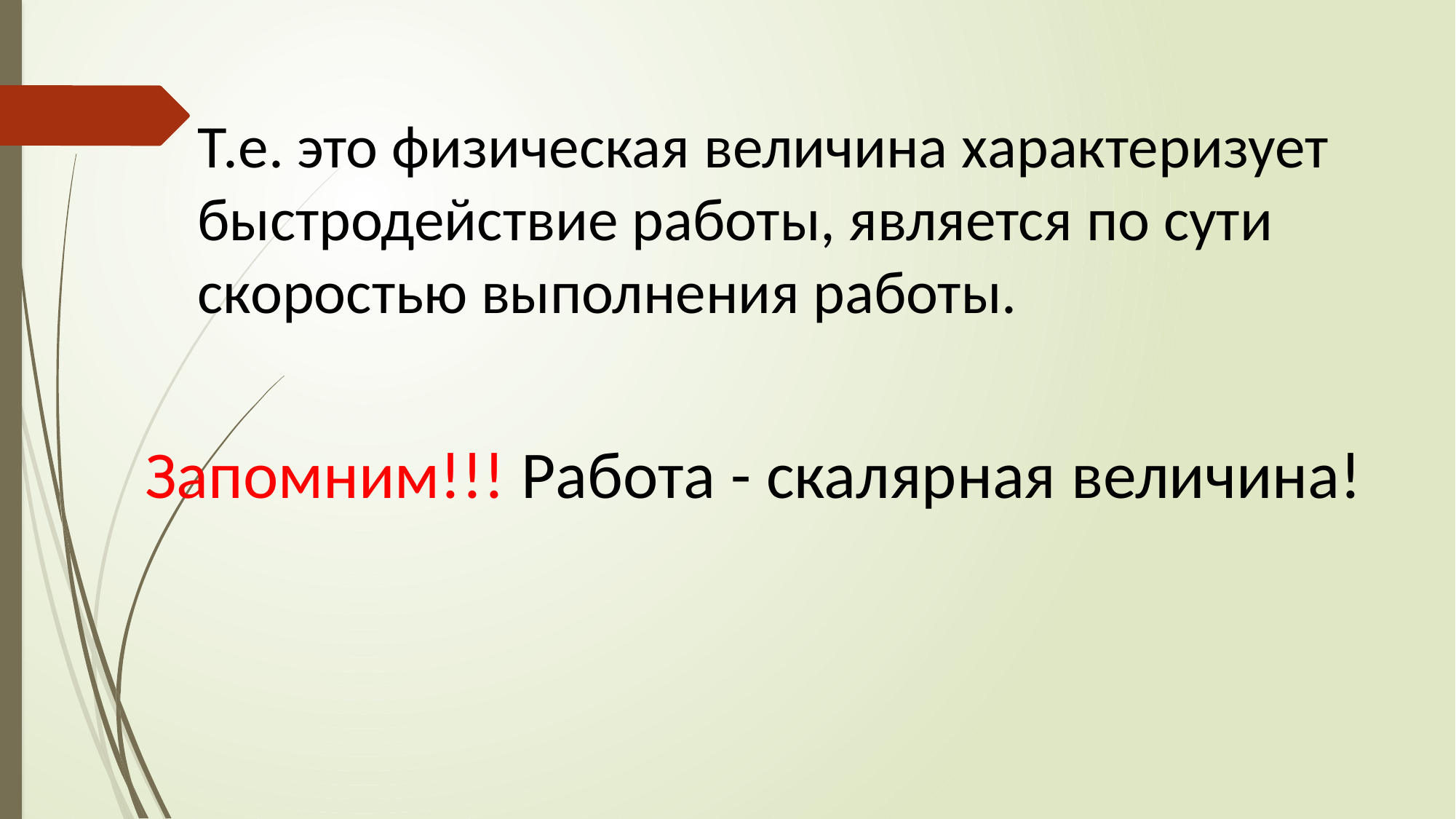

Т.е. это физическая величина характеризует быстродействие работы, является по сути скоростью выполнения работы.
Запомним!!! Работа - скалярная величина!